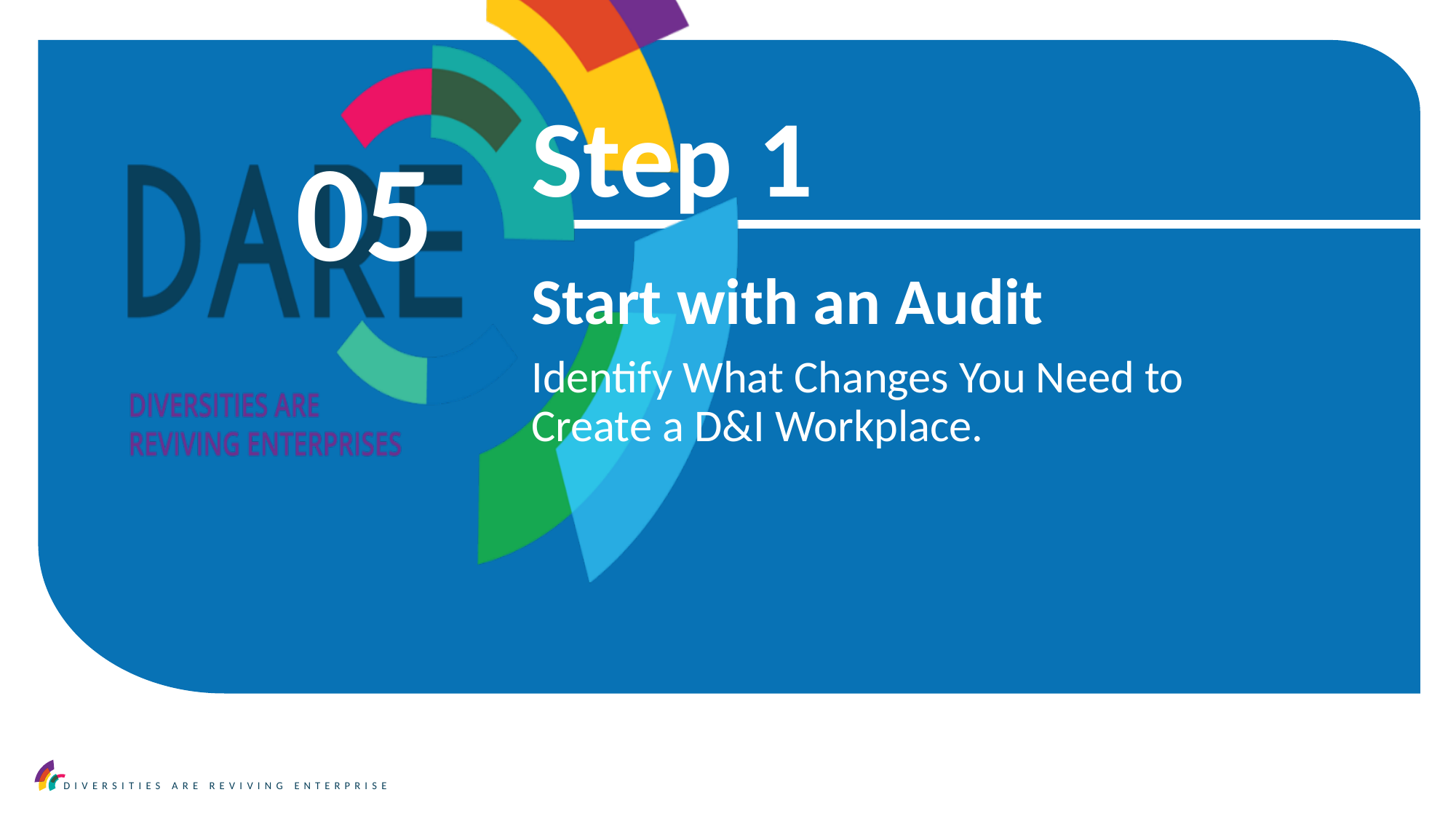

Step 1
05
Start with an Audit
Identify What Changes You Need to Create a D&I Workplace.